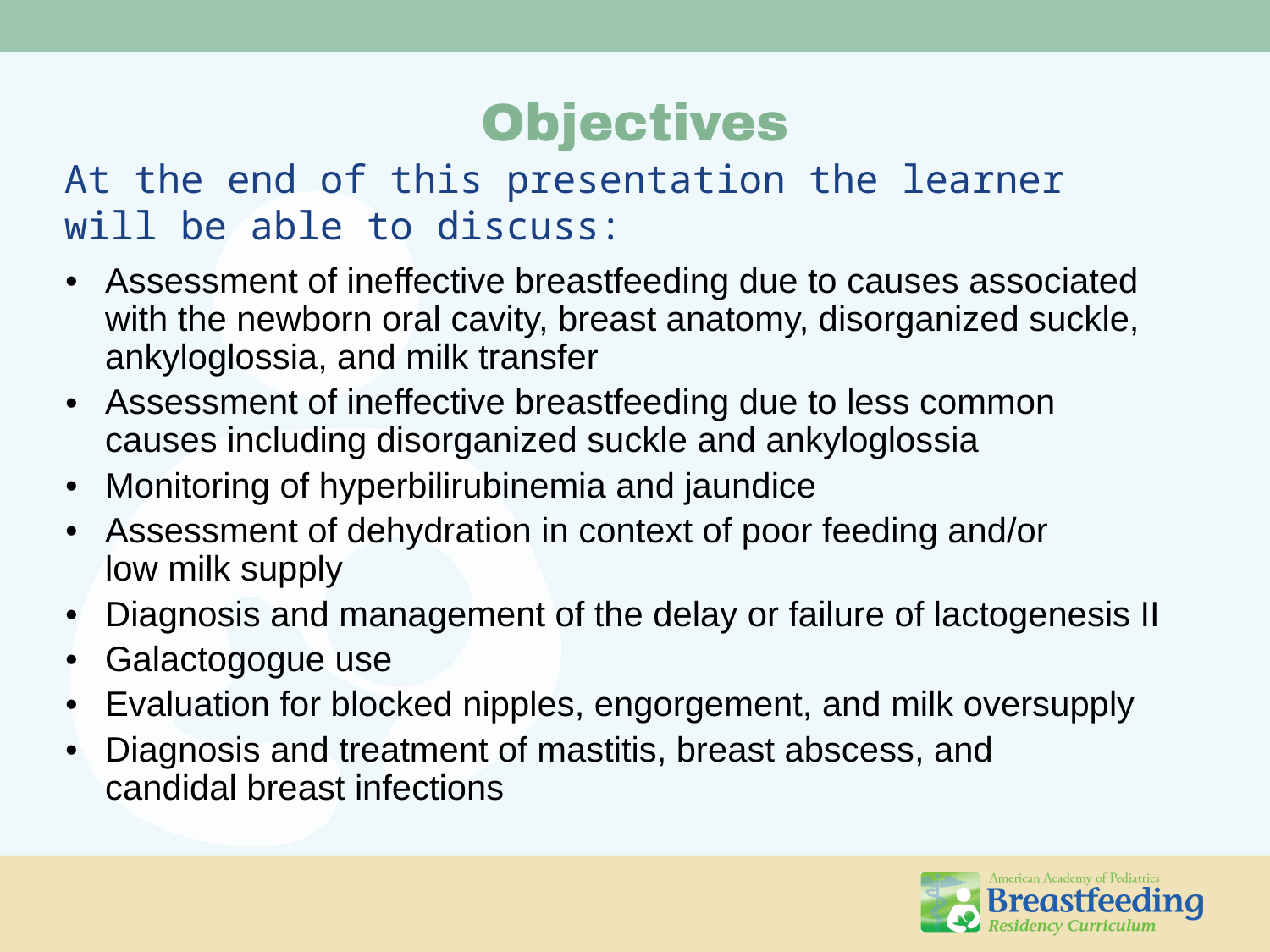

Objectives
At the end of this presentation the learner will be able to discuss:

Assessment of ineffective breastfeeding due to causes associated
with the newborn oral cavity, breast anatomy, disorganized suckle, ankyloglossia, and milk transfer
Assessment of ineffective breastfeeding due to less common
causes including disorganized suckle and ankyloglossia
Monitoring of hyperbilirubinemia and jaundice
Assessment of dehydration in context of poor feeding and/or
low milk supply
Diagnosis and management of the delay or failure of lactogenesis II
Galactogogue use
Evaluation for blocked nipples, engorgement, and milk oversupply
Diagnosis and treatment of mastitis, breast abscess, and
candidal breast infections